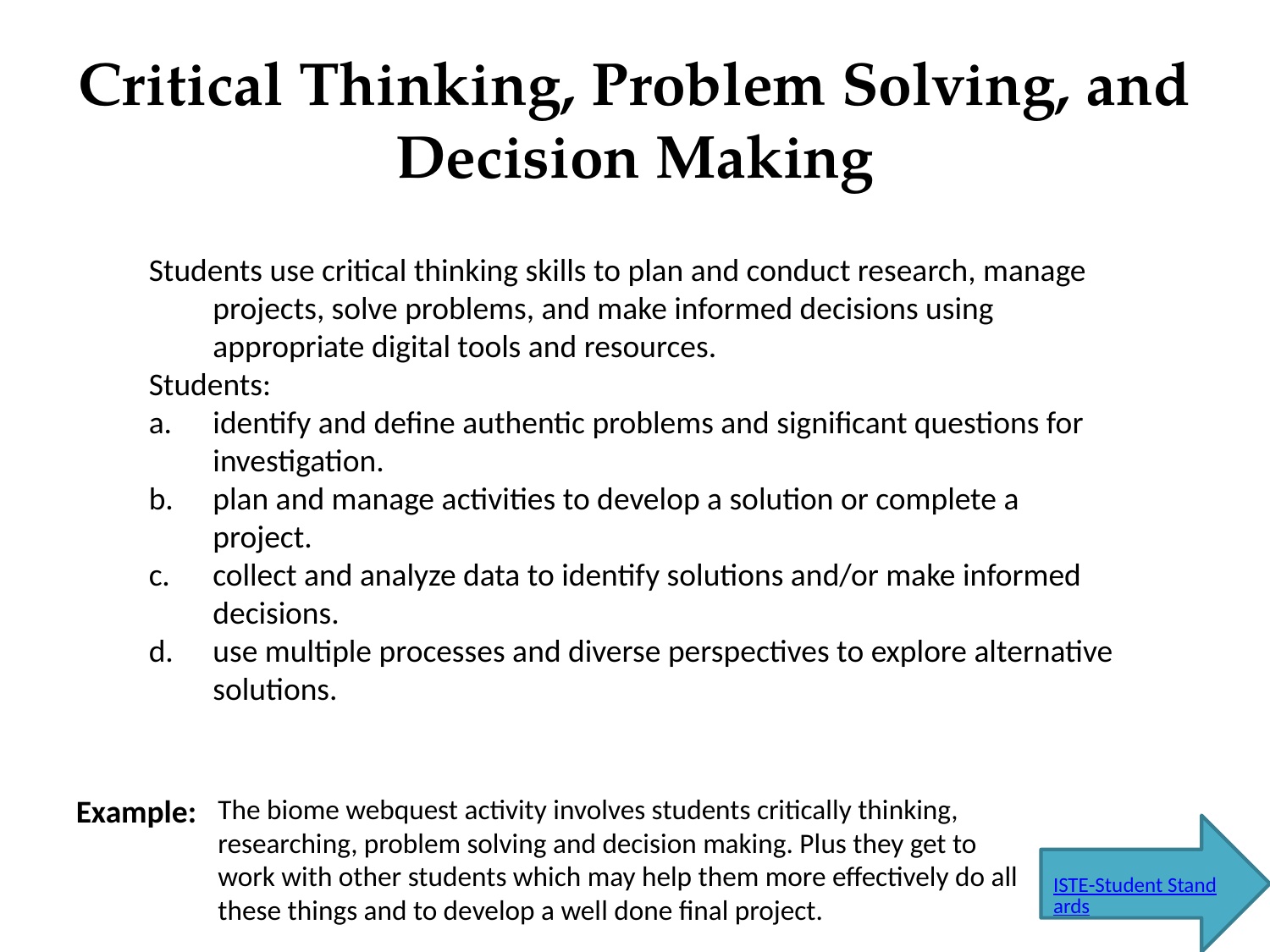

# Critical Thinking, Problem Solving, and Decision Making
Students use critical thinking skills to plan and conduct research, manage projects, solve problems, and make informed decisions using appropriate digital tools and resources.
Students:
a. 	identify and define authentic problems and significant questions for investigation.
b. 	plan and manage activities to develop a solution or complete a project.
c. 	collect and analyze data to identify solutions and/or make informed decisions.
d. 	use multiple processes and diverse perspectives to explore alternative solutions.
Example:
The biome webquest activity involves students critically thinking, researching, problem solving and decision making. Plus they get to work with other students which may help them more effectively do all these things and to develop a well done final project.
ISTE-Student Standards